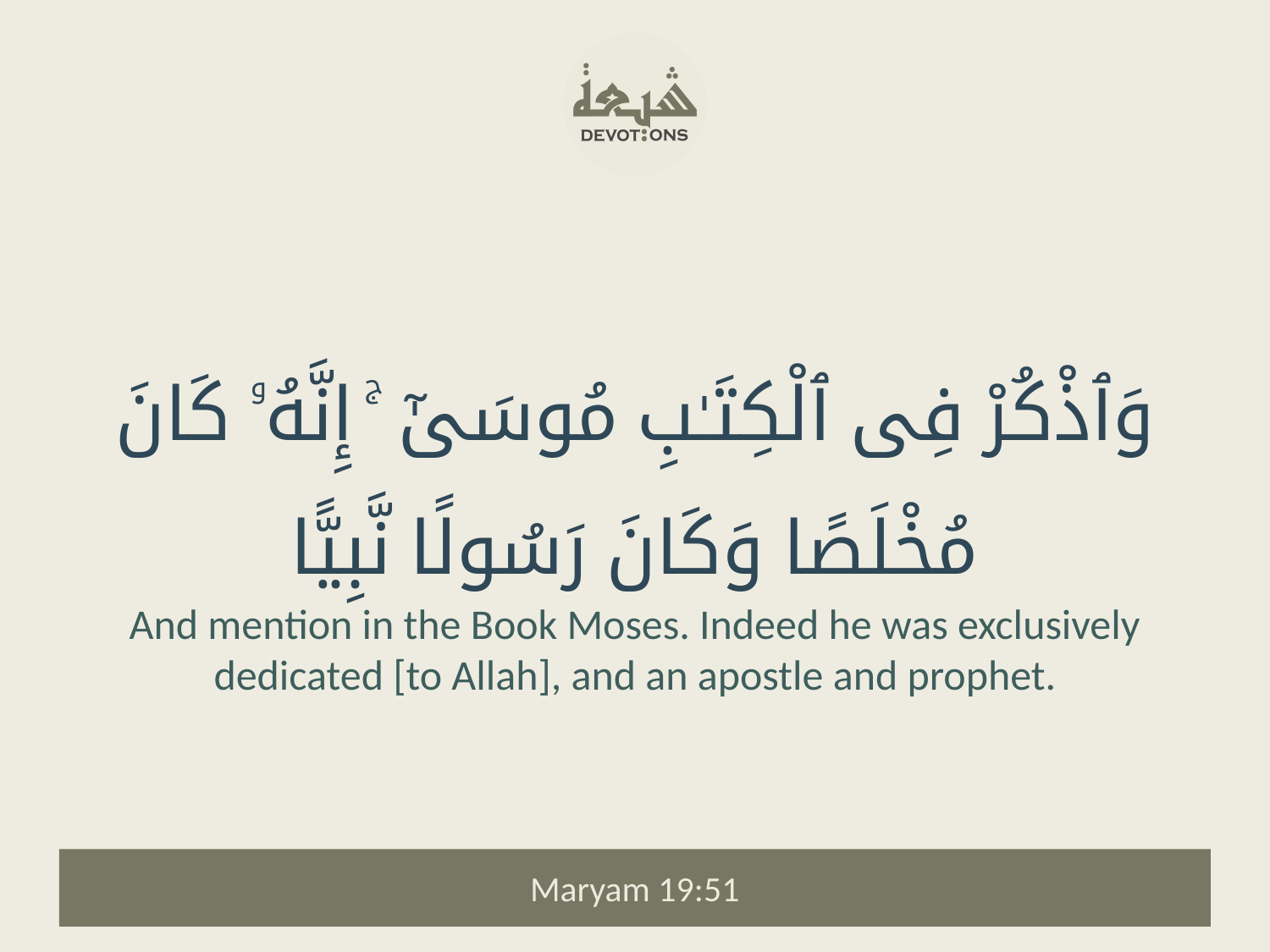

وَٱذْكُرْ فِى ٱلْكِتَـٰبِ مُوسَىٰٓ ۚ إِنَّهُۥ كَانَ مُخْلَصًا وَكَانَ رَسُولًا نَّبِيًّا
And mention in the Book Moses. Indeed he was exclusively dedicated [to Allah], and an apostle and prophet.
Maryam 19:51